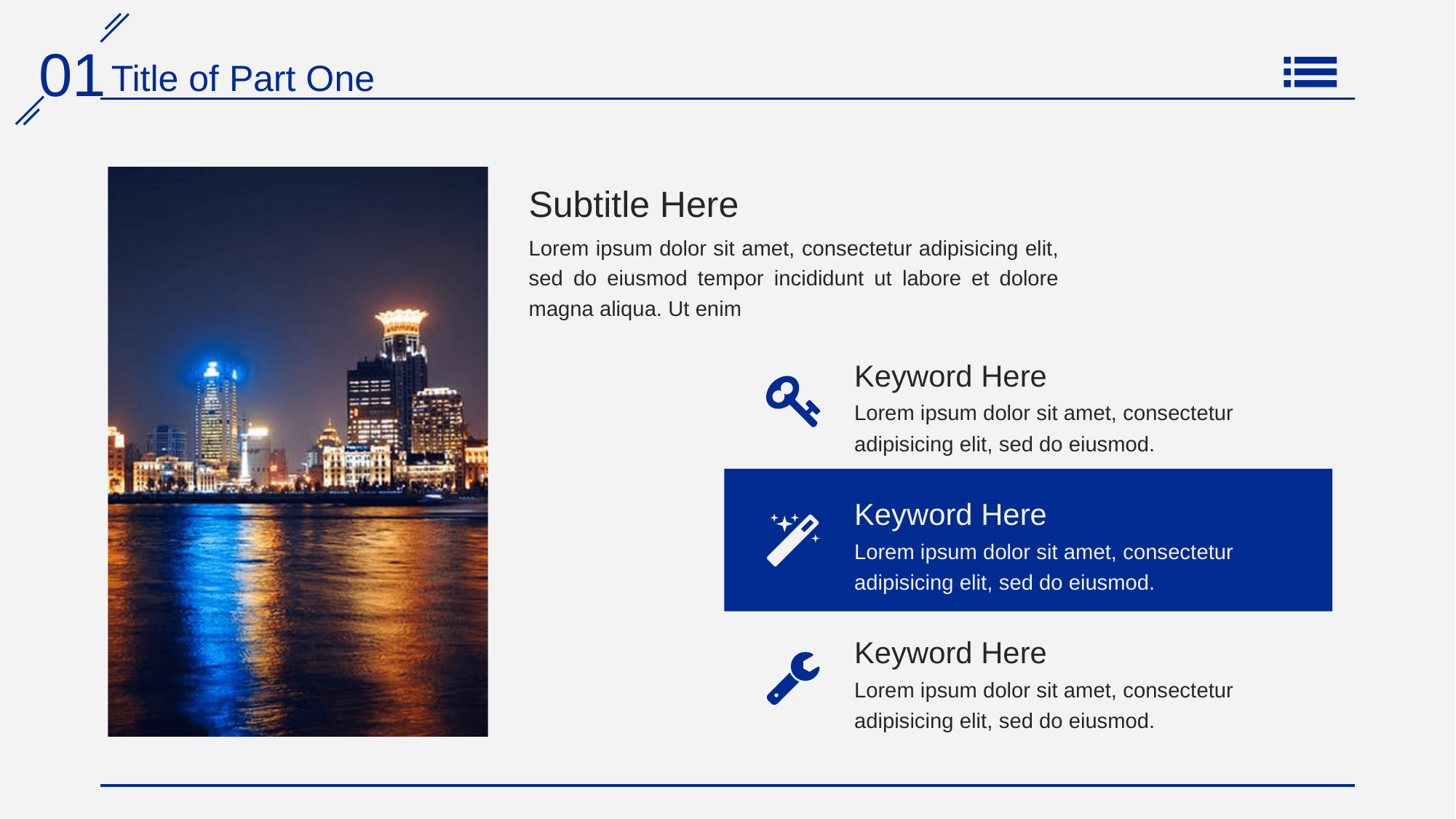

Subtitle Here
Lorem ipsum dolor sit amet, consectetur adipisicing elit, sed do eiusmod tempor incididunt ut labore et dolore magna aliqua. Ut enim
Keyword Here

Lorem ipsum dolor sit amet, consectetur adipisicing elit, sed do eiusmod.

Keyword Here

Lorem ipsum dolor sit amet, consectetur adipisicing elit, sed do eiusmod.
Keyword Here

Lorem ipsum dolor sit amet, consectetur adipisicing elit, sed do eiusmod.